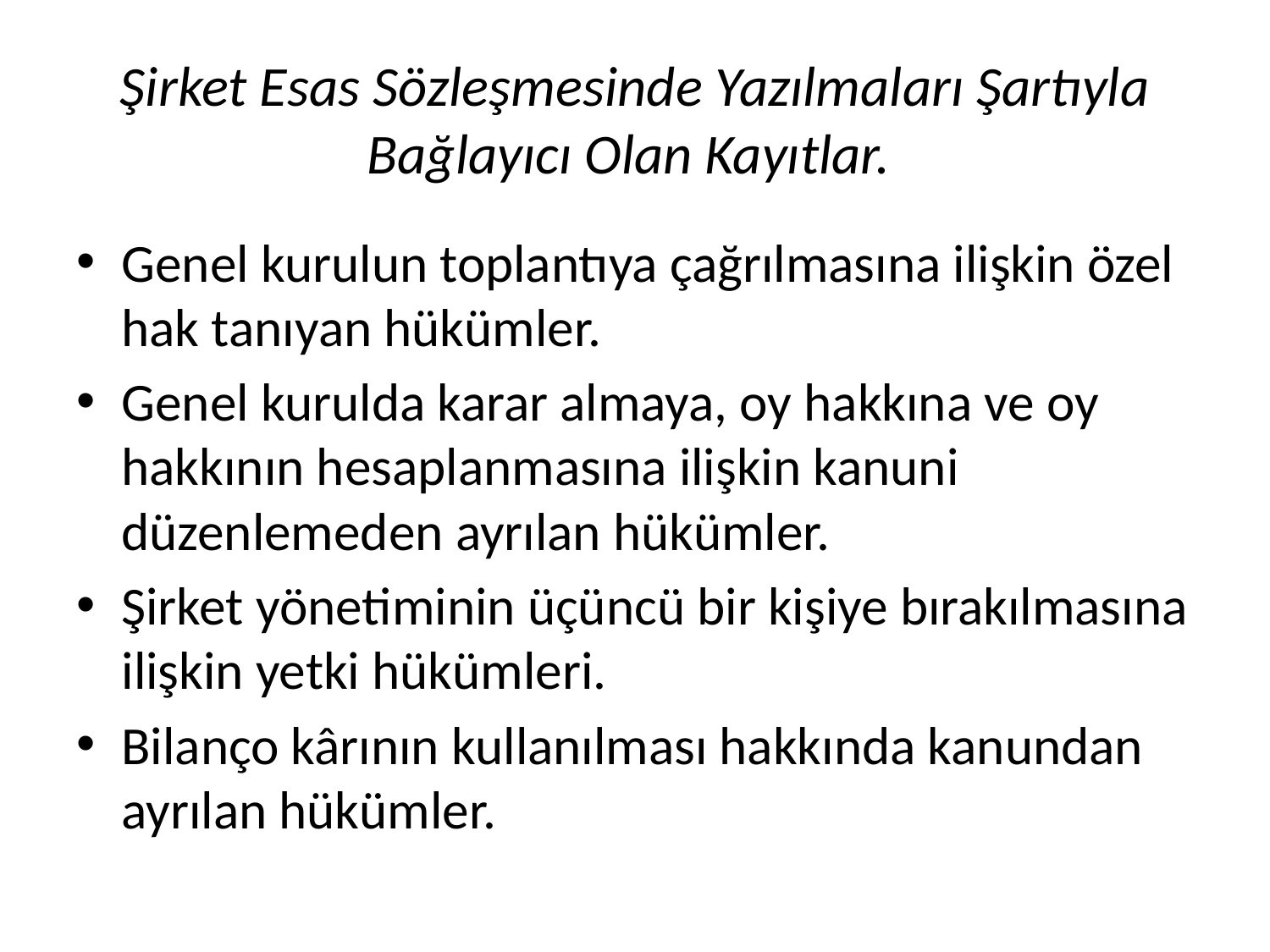

# Şirket Esas Sözleşmesinde Yazılmaları Şartıyla Bağlayıcı Olan Kayıtlar.
Genel kurulun toplantıya çağrılmasına ilişkin özel hak tanıyan hükümler.
Genel kurulda karar almaya, oy hakkına ve oy hakkının hesaplanmasına ilişkin kanuni düzenlemeden ayrılan hükümler.
Şirket yönetiminin üçüncü bir kişiye bırakılmasına ilişkin yetki hükümleri.
Bilanço kârının kullanılması hakkında kanundan ayrılan hükümler.